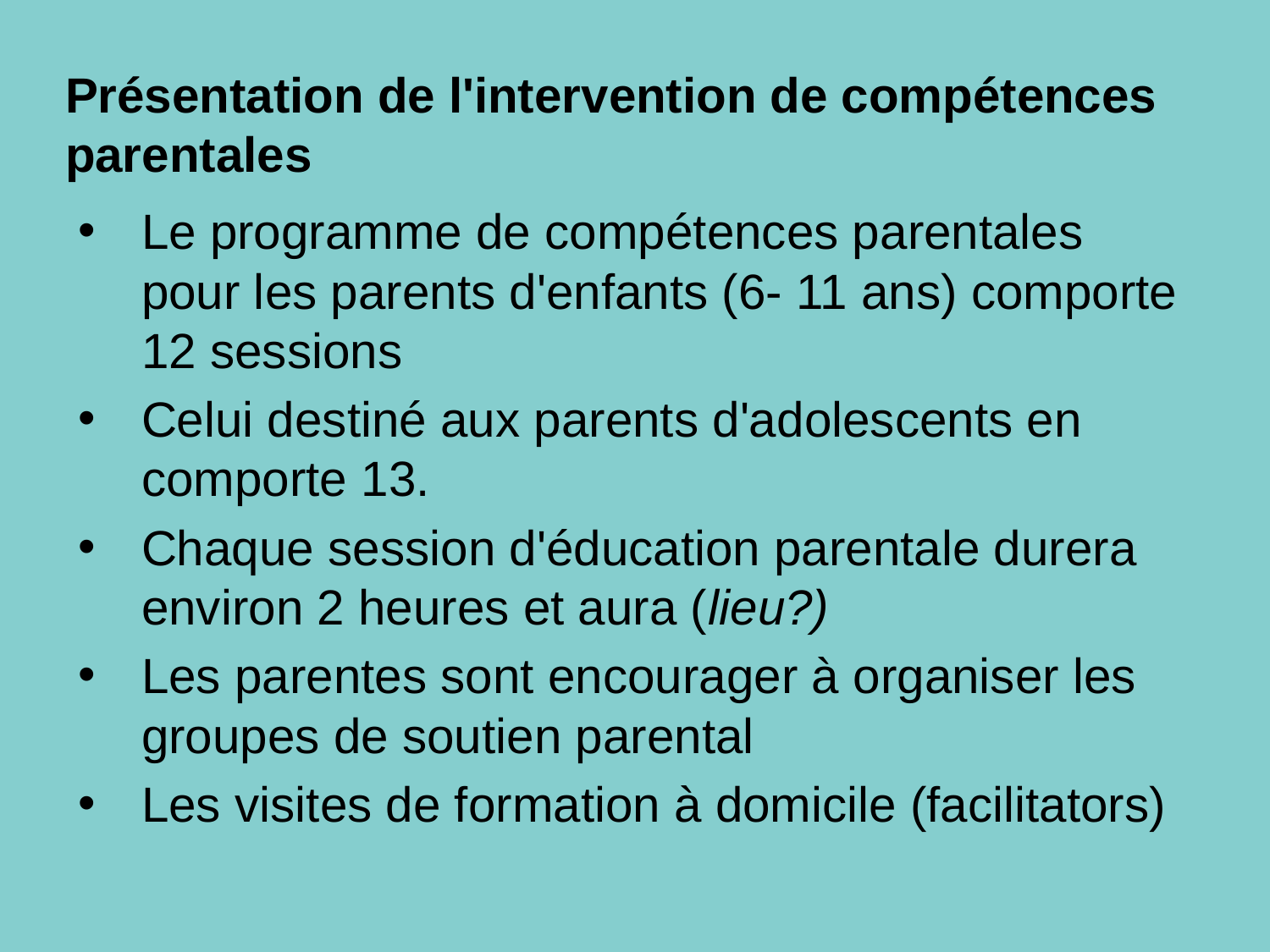

# Présentation de l'intervention de compétences parentales

Le programme de compétences parentales pour les parents d'enfants (6- 11 ans) comporte 12 sessions
Celui destiné aux parents d'adolescents en comporte 13.
Chaque session d'éducation parentale durera environ 2 heures et aura (lieu?)
Les parentes sont encourager à organiser les groupes de soutien parental
Les visites de formation à domicile (facilitators)